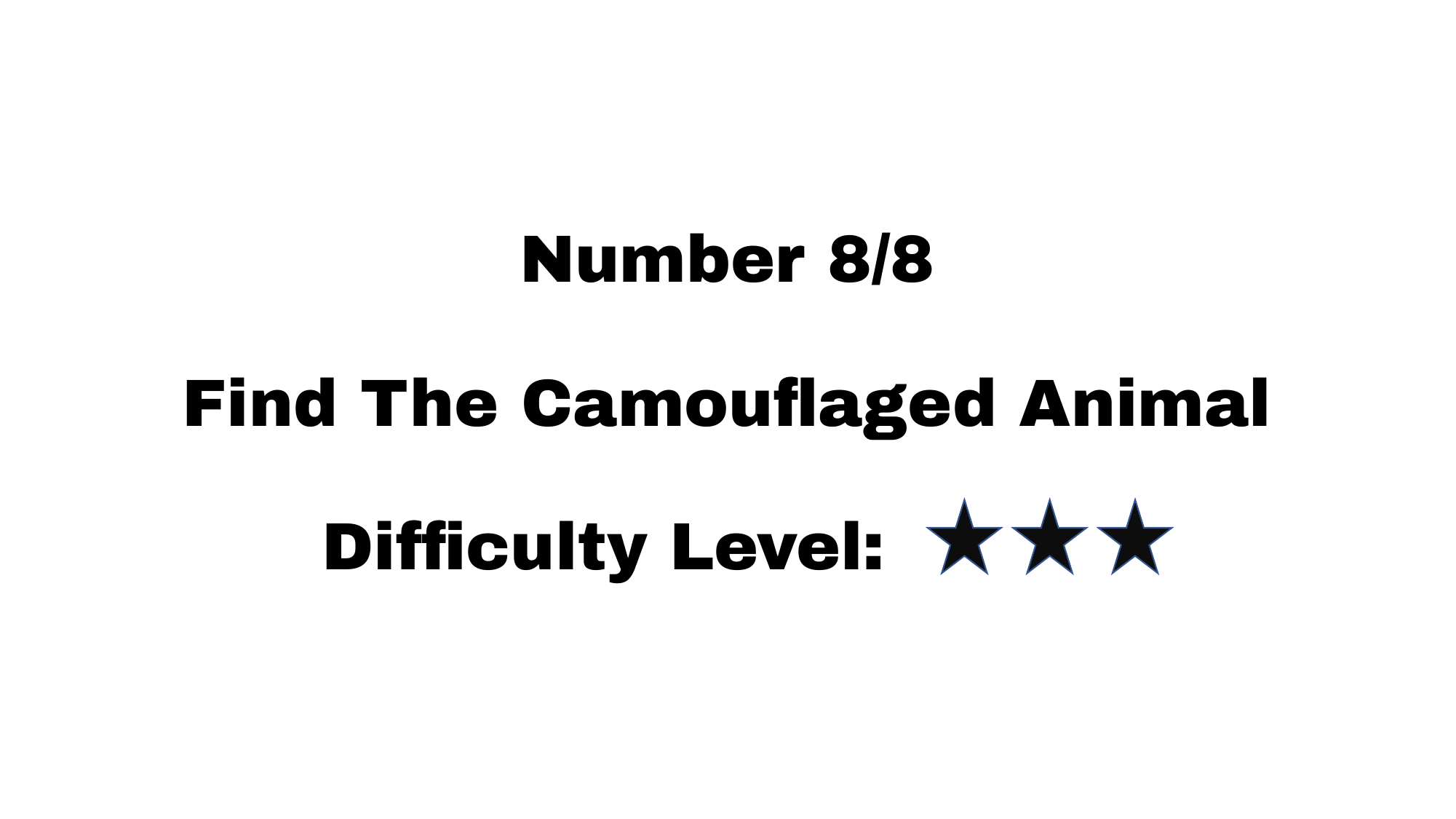

Number 8/8

Find The Camouflaged Animal

              Difficulty Level: